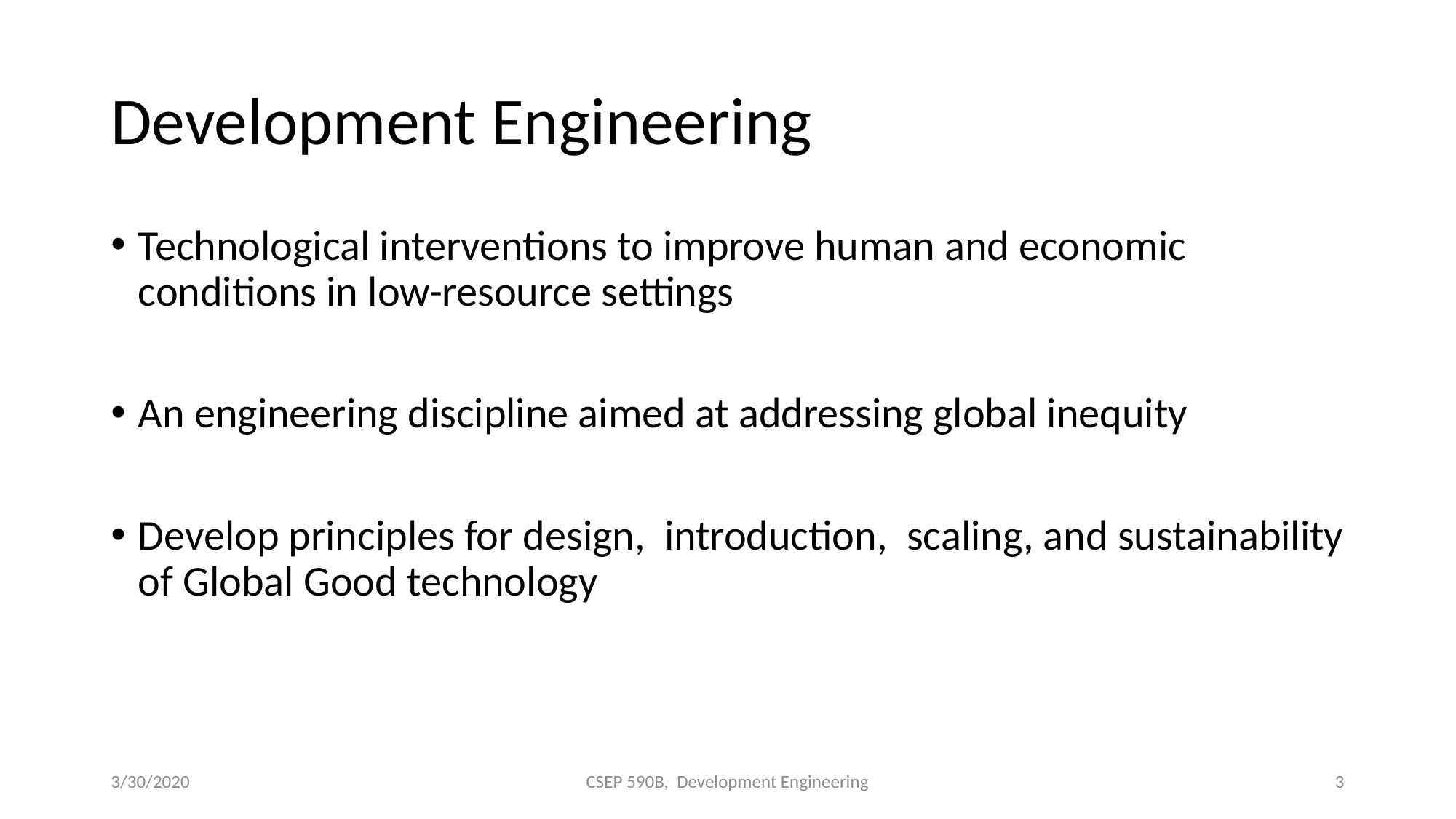

# Development Engineering
Technological interventions to improve human and economic conditions in low-resource settings

An engineering discipline aimed at addressing global inequity

Develop principles for design,  introduction,  scaling, and sustainability of Global Good technology
3/30/2020
CSEP 590B,  Development Engineering
3